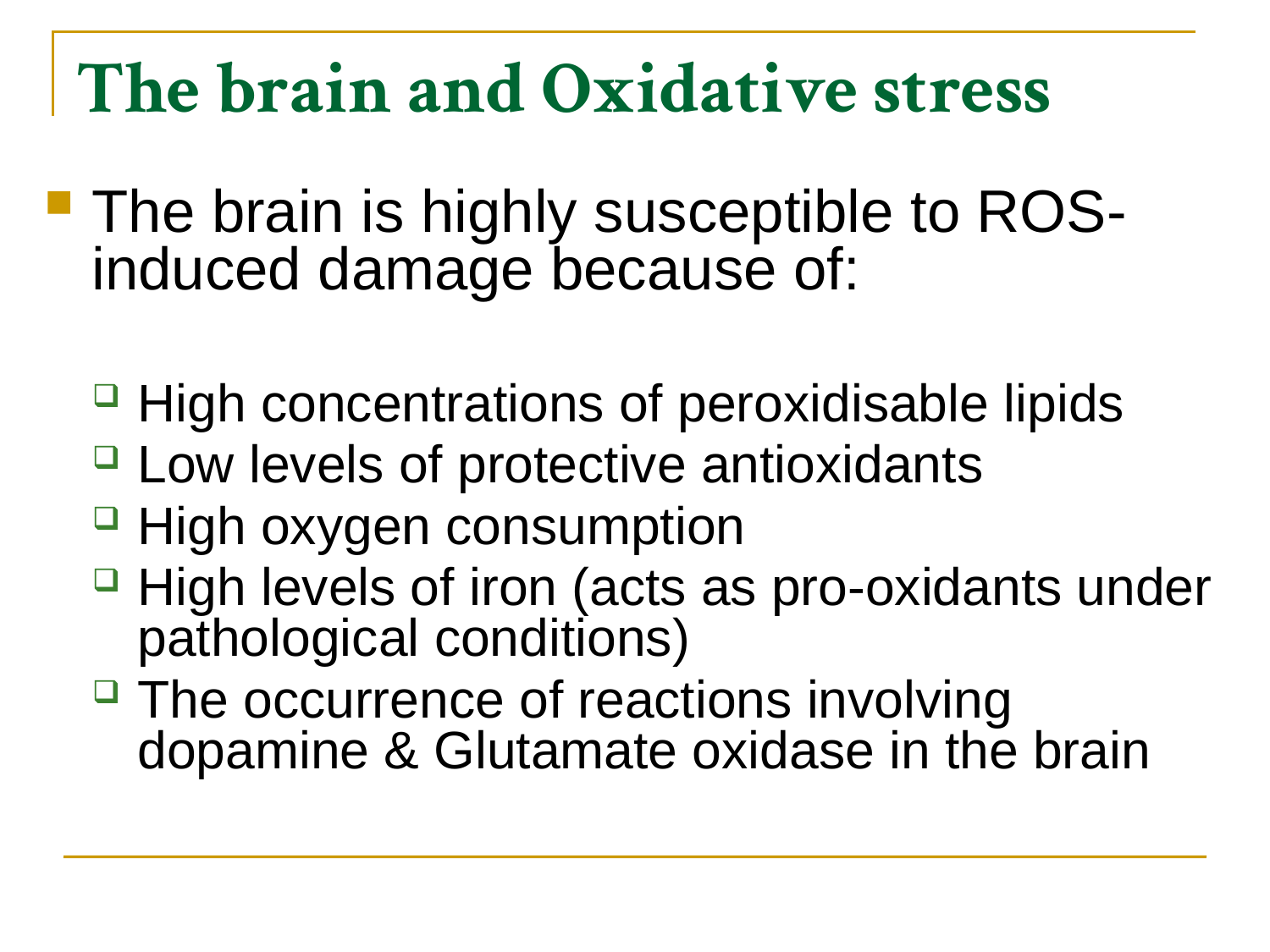

# The brain and Oxidative stress
The brain is highly susceptible to ROS-induced damage because of:

High concentrations of peroxidisable lipids
Low levels of protective antioxidants
High oxygen consumption
High levels of iron (acts as pro-oxidants under pathological conditions)
The occurrence of reactions involving dopamine & Glutamate oxidase in the brain